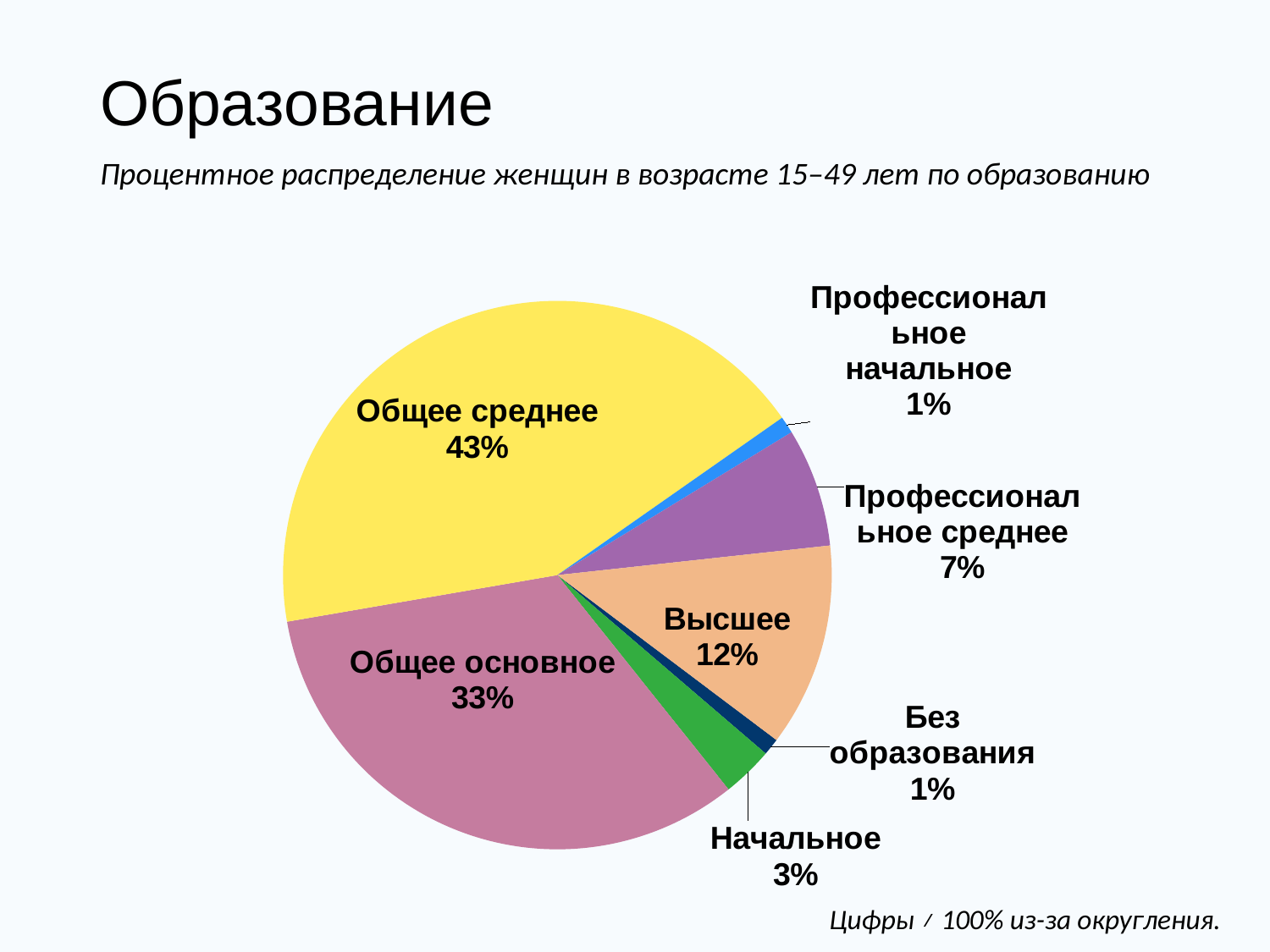

# Образование
Процентное распределение женщин в возрасте 15–49 лет по образованию

### Chart

| Category | Женщины |
|---|---|
| Без образования | 1.0 |
| Начальное | 3.0 |
| Общее основное | 33.0 |
| Общее среднее | 43.0 |
| Профессиональное начальное | 1.0 |
| Профессиональное среднее | 7.0 |
| Высшее | 12.0 |
Цифры ≠ 100% из-за округления.